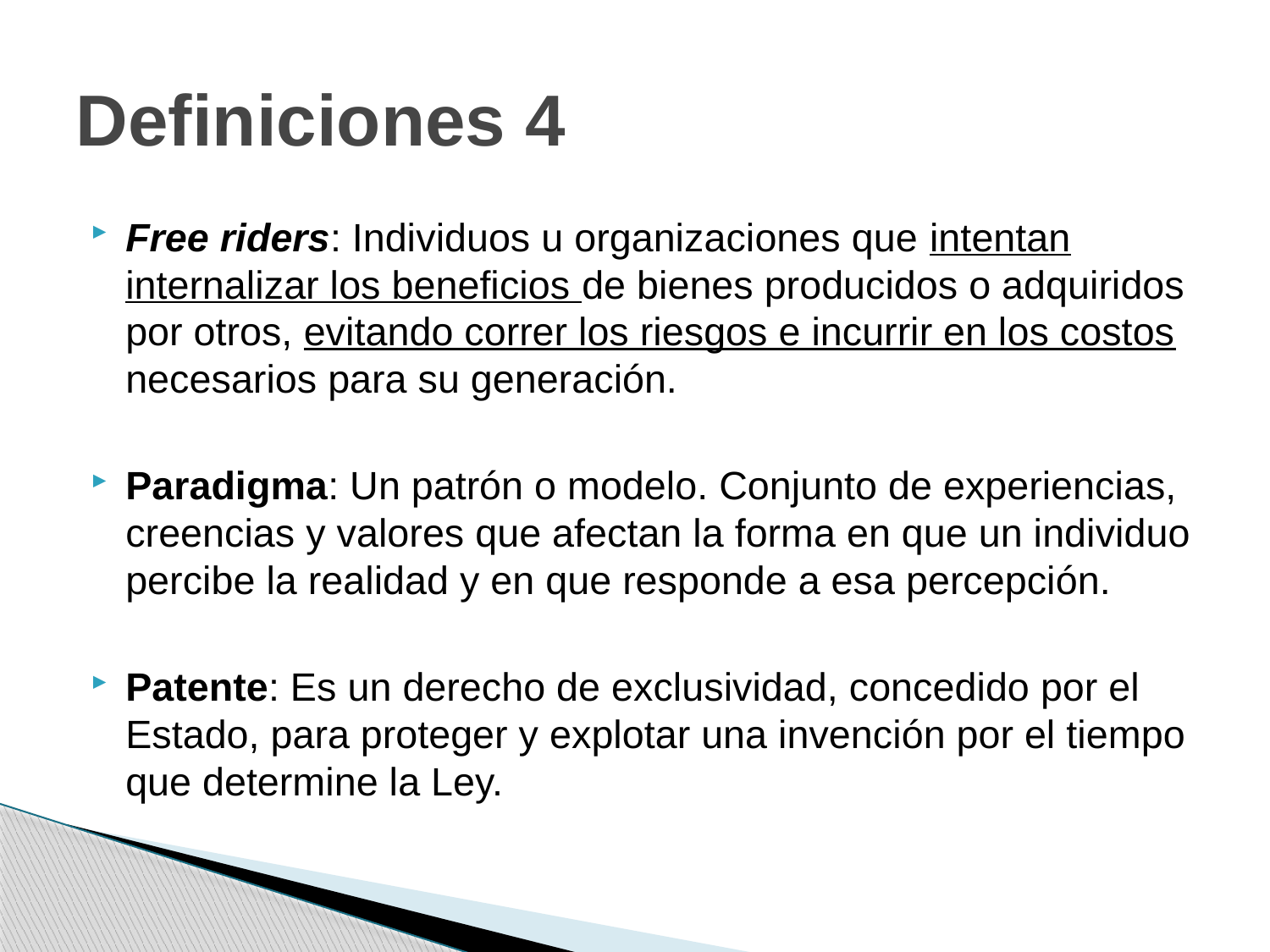

# Definiciones 4
Free riders: Individuos u organizaciones que intentan internalizar los beneficios de bienes producidos o adquiridos por otros, evitando correr los riesgos e incurrir en los costos necesarios para su generación.

Paradigma: Un patrón o modelo. Conjunto de experiencias, creencias y valores que afectan la forma en que un individuo percibe la realidad y en que responde a esa percepción.

Patente: Es un derecho de exclusividad, concedido por el Estado, para proteger y explotar una invención por el tiempo que determine la Ley.